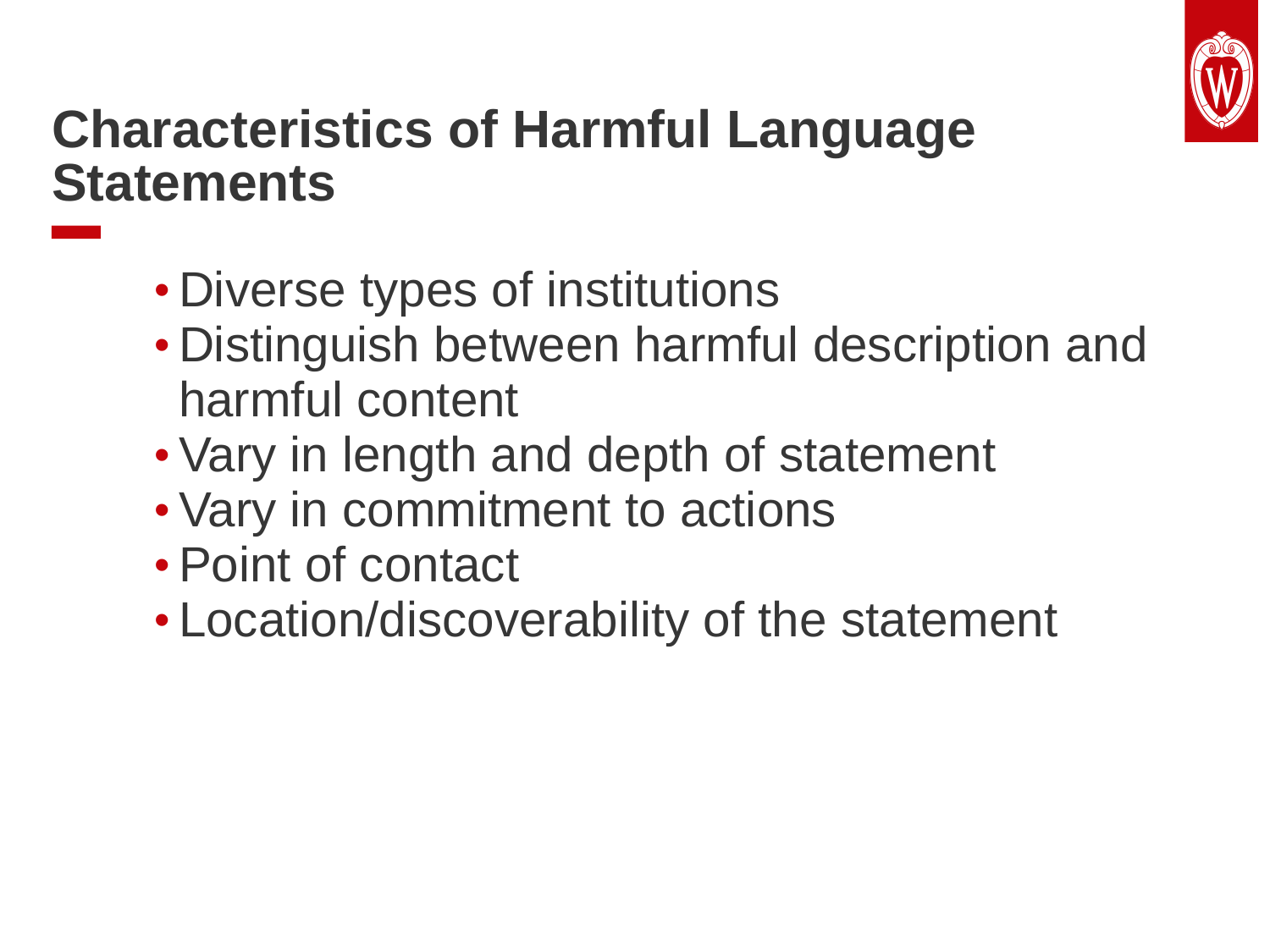

Text slide: 1 column
Characteristics of Harmful Language Statements
Diverse types of institutions
Distinguish between harmful description and harmful content
Vary in length and depth of statement
Vary in commitment to actions
Point of contact
Location/discoverability of the statement